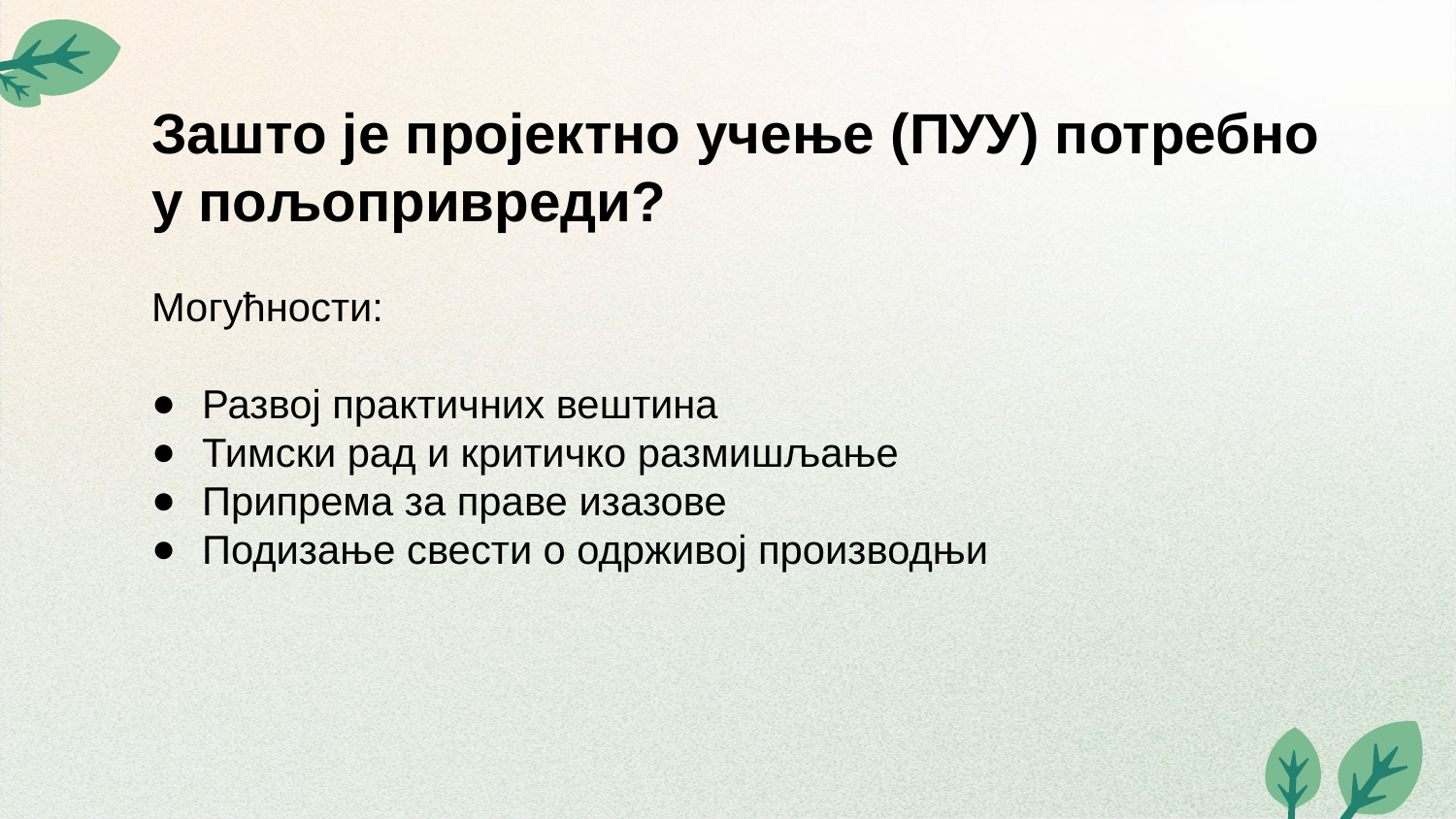

Зашто је пројектно учење (ПУУ) потребно у пољопривреди?

Могућности:

Развој практичних вештина
Тимски рад и критичко размишљање
Припрема за праве изазове
Подизање свести о одрживој производњи